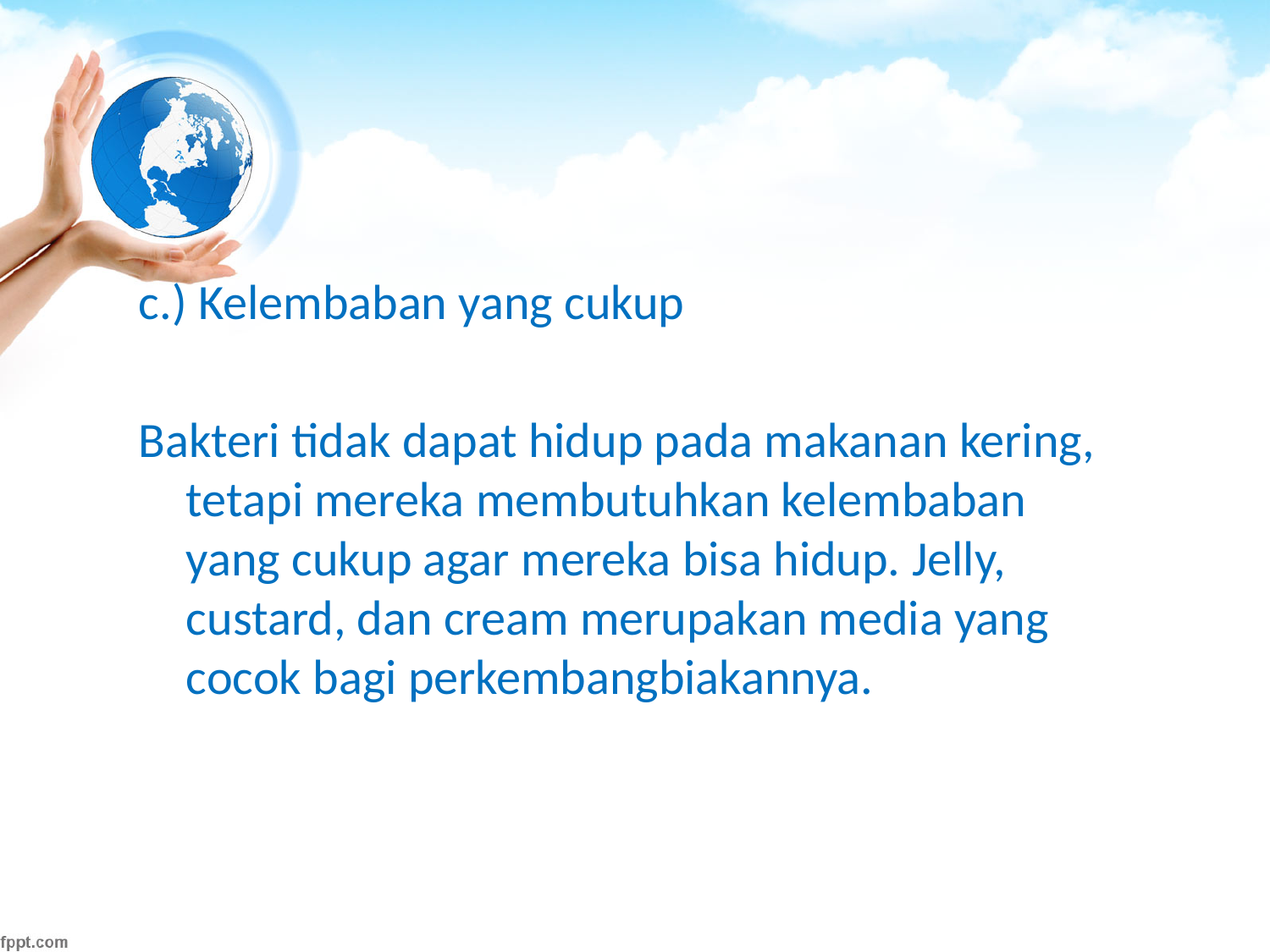

#
c.) Kelembaban yang cukup

Bakteri tidak dapat hidup pada makanan kering, tetapi mereka membutuhkan kelembaban yang cukup agar mereka bisa hidup. Jelly, custard, dan cream merupakan media yang cocok bagi perkembangbiakannya.